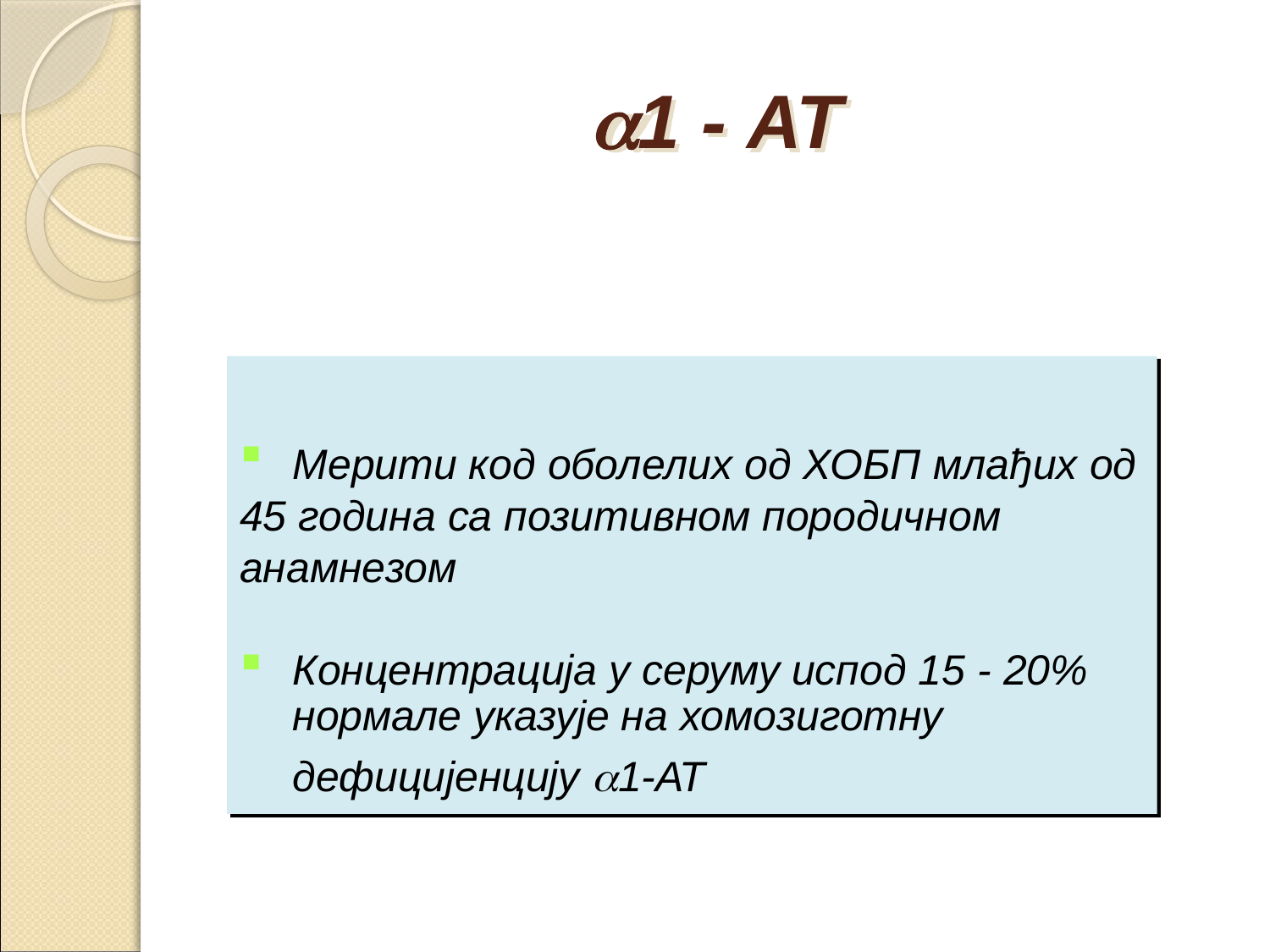

# α1 - AT

Мерити код оболелих од ХОБП млађих од
45 година са позитивном породичном
анамнезом
Концентрација у серуму испод 15 - 20% нормале указује на хомозиготну дефицијенцију α1-АТ